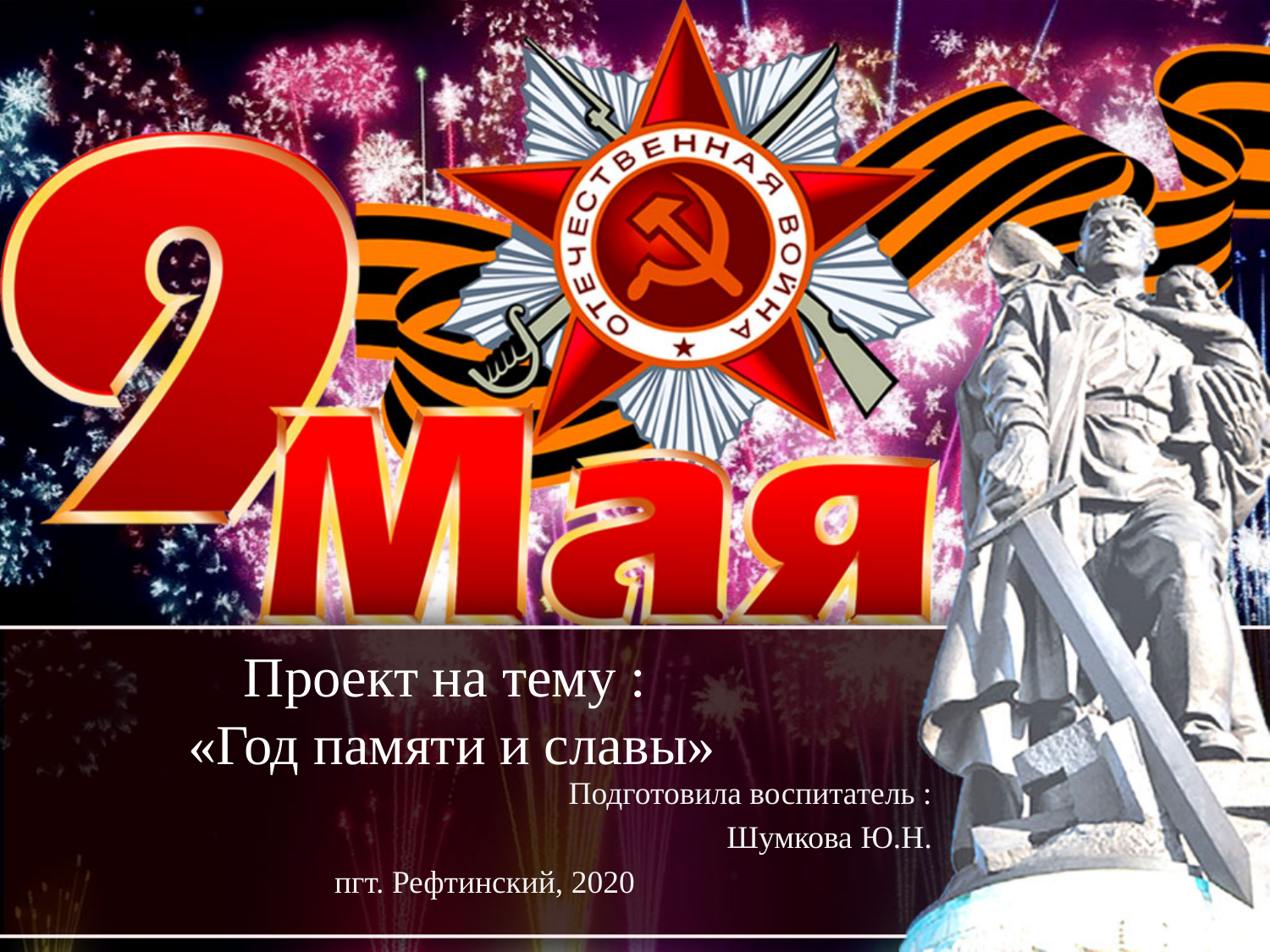

# Проект на тему : «Год памяти и славы»
Подготовила воспитатель :
Шумкова Ю.Н.
пгт. Рефтинский, 2020